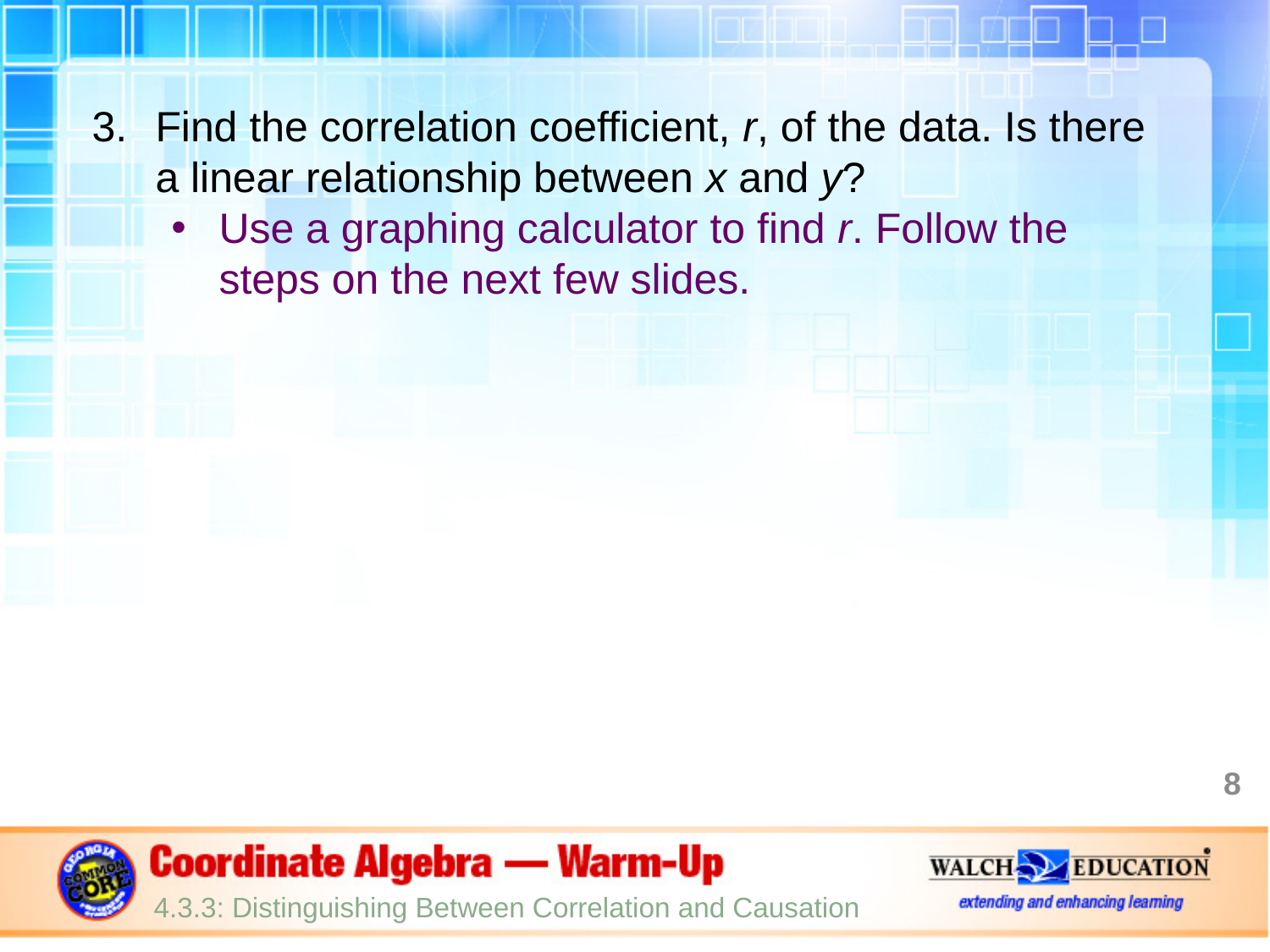

Find the correlation coefficient, r, of the data. Is there a linear relationship between x and y?
Use a graphing calculator to find r. Follow the steps on the next few slides.

8
4.3.3: Distinguishing Between Correlation and Causation